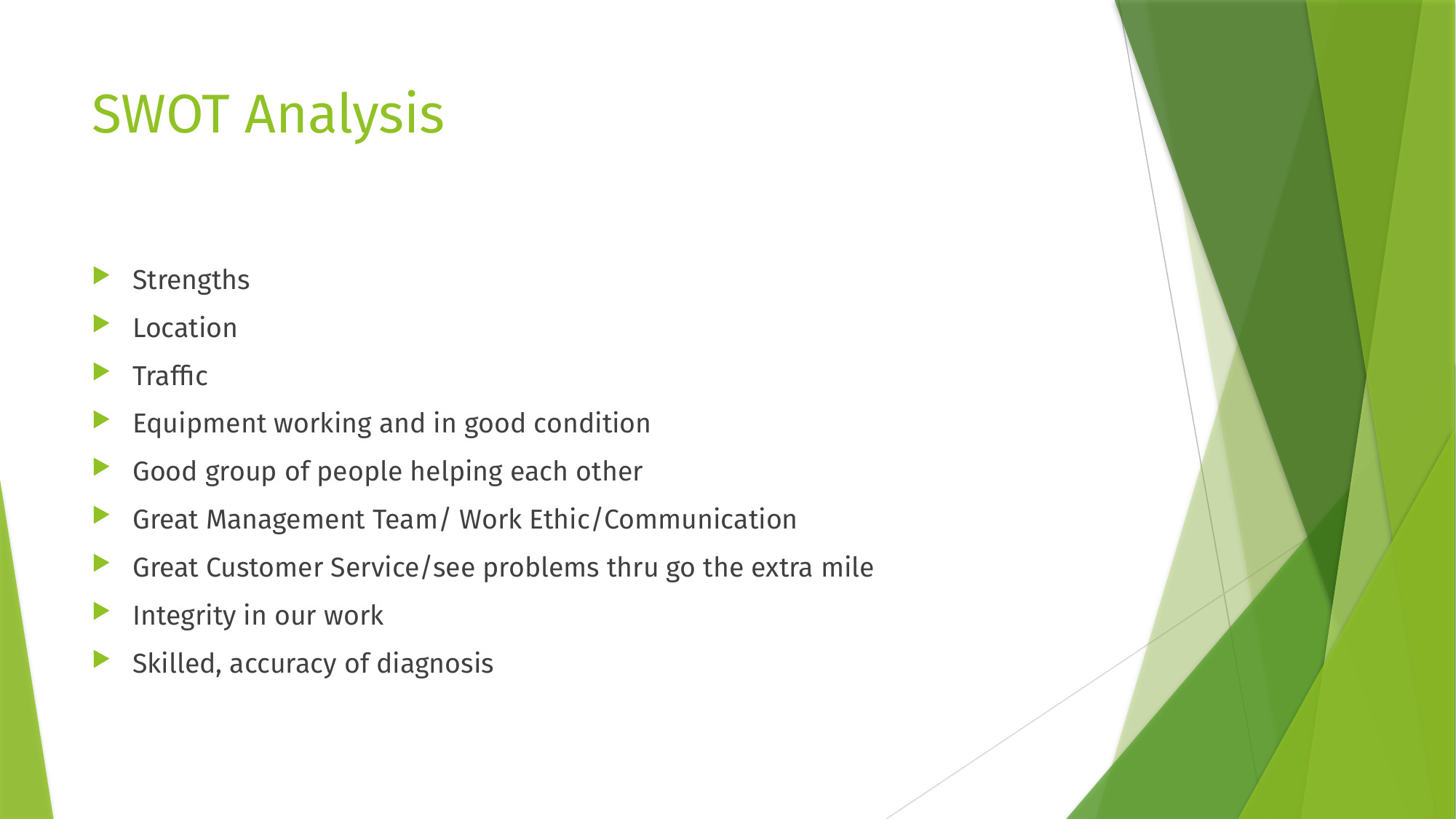

# SWOT Analysis
Strengths
Location
Traffic
Equipment working and in good condition
Good group of people helping each other
Great Management Team/ Work Ethic/Communication
Great Customer Service/see problems thru go the extra mile
Integrity in our work
Skilled, accuracy of diagnosis